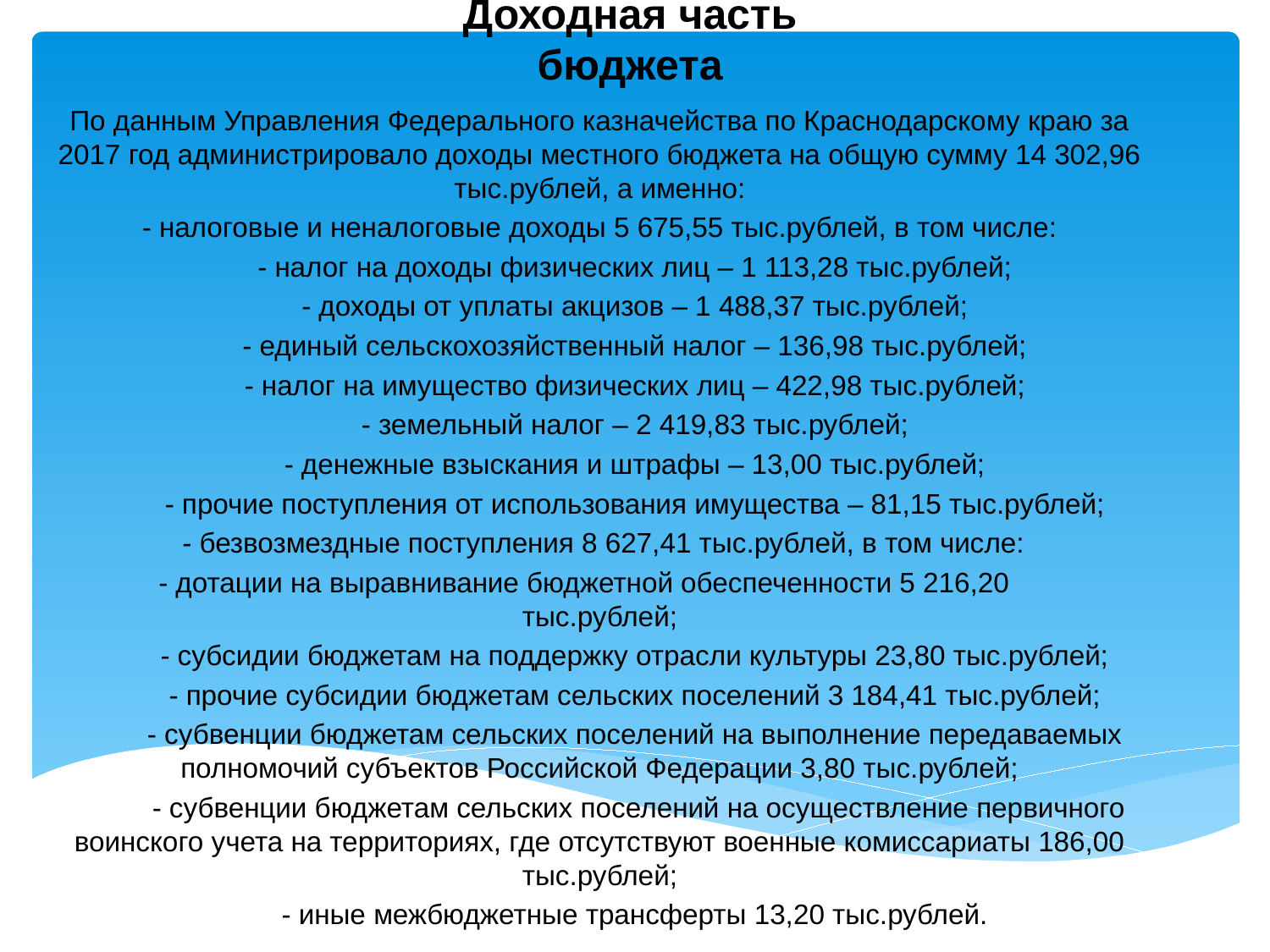

# Доходная часть бюджета
По данным Управления Федерального казначейства по Краснодарскому краю за 2017 год администрировало доходы местного бюджета на общую сумму 14 302,96 тыс.рублей, а именно:
- налоговые и неналоговые доходы 5 675,55 тыс.рублей, в том числе:
         - налог на доходы физических лиц – 1 113,28 тыс.рублей;
         - доходы от уплаты акцизов – 1 488,37 тыс.рублей;
         - единый сельскохозяйственный налог – 136,98 тыс.рублей;
         - налог на имущество физических лиц – 422,98 тыс.рублей;
         - земельный налог – 2 419,83 тыс.рублей;
         - денежные взыскания и штрафы – 13,00 тыс.рублей;
         - прочие поступления от использования имущества – 81,15 тыс.рублей;
 - безвозмездные поступления 8 627,41 тыс.рублей, в том числе:
         - дотации на выравнивание бюджетной обеспеченности 5 216,20              тыс.рублей;
         - субсидии бюджетам на поддержку отрасли культуры 23,80 тыс.рублей;
         - прочие субсидии бюджетам сельских поселений 3 184,41 тыс.рублей;
         - субвенции бюджетам сельских поселений на выполнение передаваемых полномочий субъектов Российской Федерации 3,80 тыс.рублей;
          - субвенции бюджетам сельских поселений на осуществление первичного воинского учета на территориях, где отсутствуют военные комиссариаты 186,00 тыс.рублей;
          - иные межбюджетные трансферты 13,20 тыс.рублей.